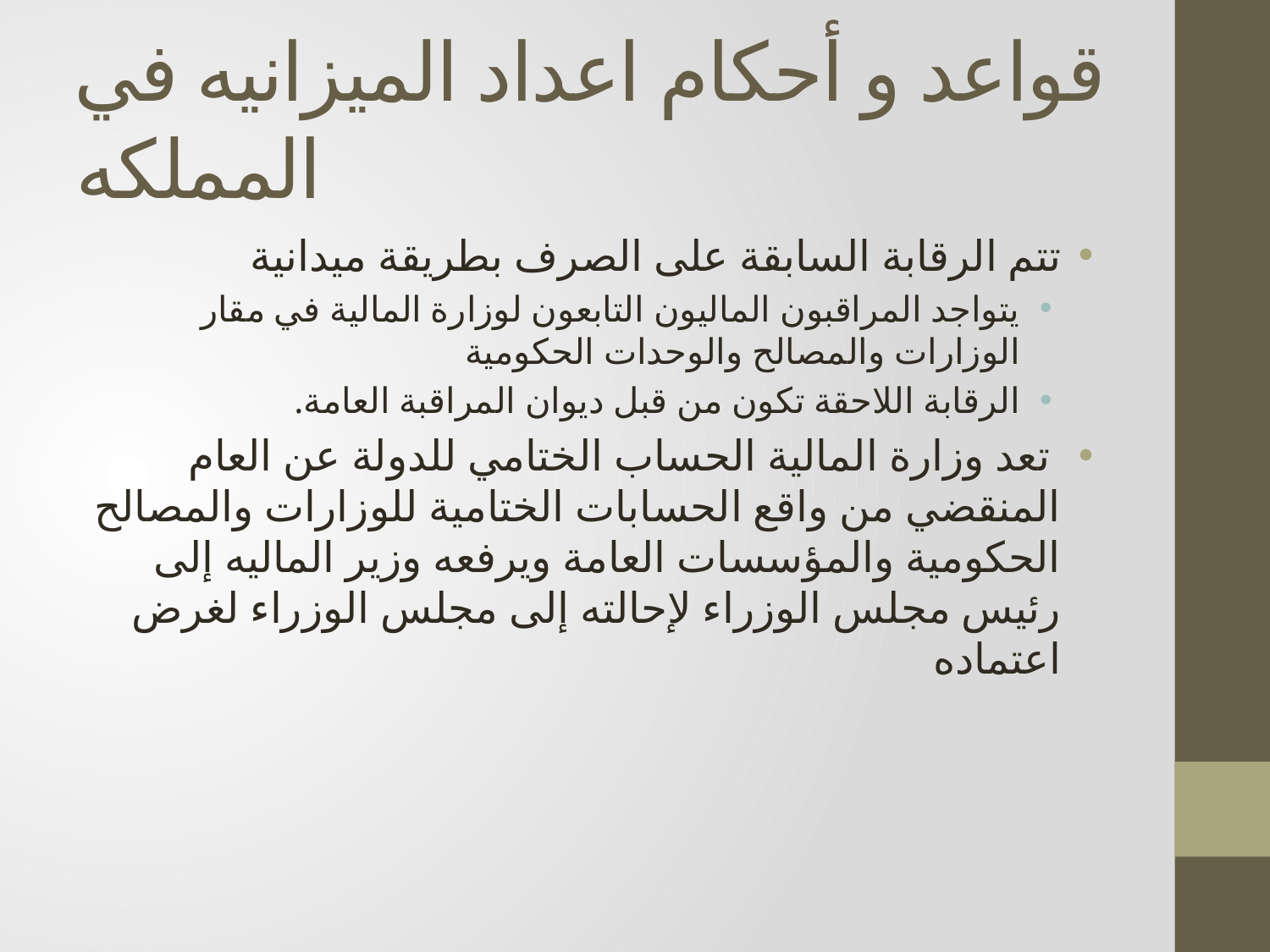

# قواعد و أحكام اعداد الميزانيه في المملكه
تتم الرقابة السابقة على الصرف بطريقة ميدانية
يتواجد المراقبون الماليون التابعون لوزارة المالية في مقار الوزارات والمصالح والوحدات الحكومية
الرقابة اللاحقة تكون من قبل ديوان المراقبة العامة.
 تعد وزارة المالية الحساب الختامي للدولة عن العام المنقضي من واقع الحسابات الختامية للوزارات والمصالح الحكومية والمؤسسات العامة ويرفعه وزير الماليه إلى رئيس مجلس الوزراء لإحالته إلى مجلس الوزراء لغرض اعتماده